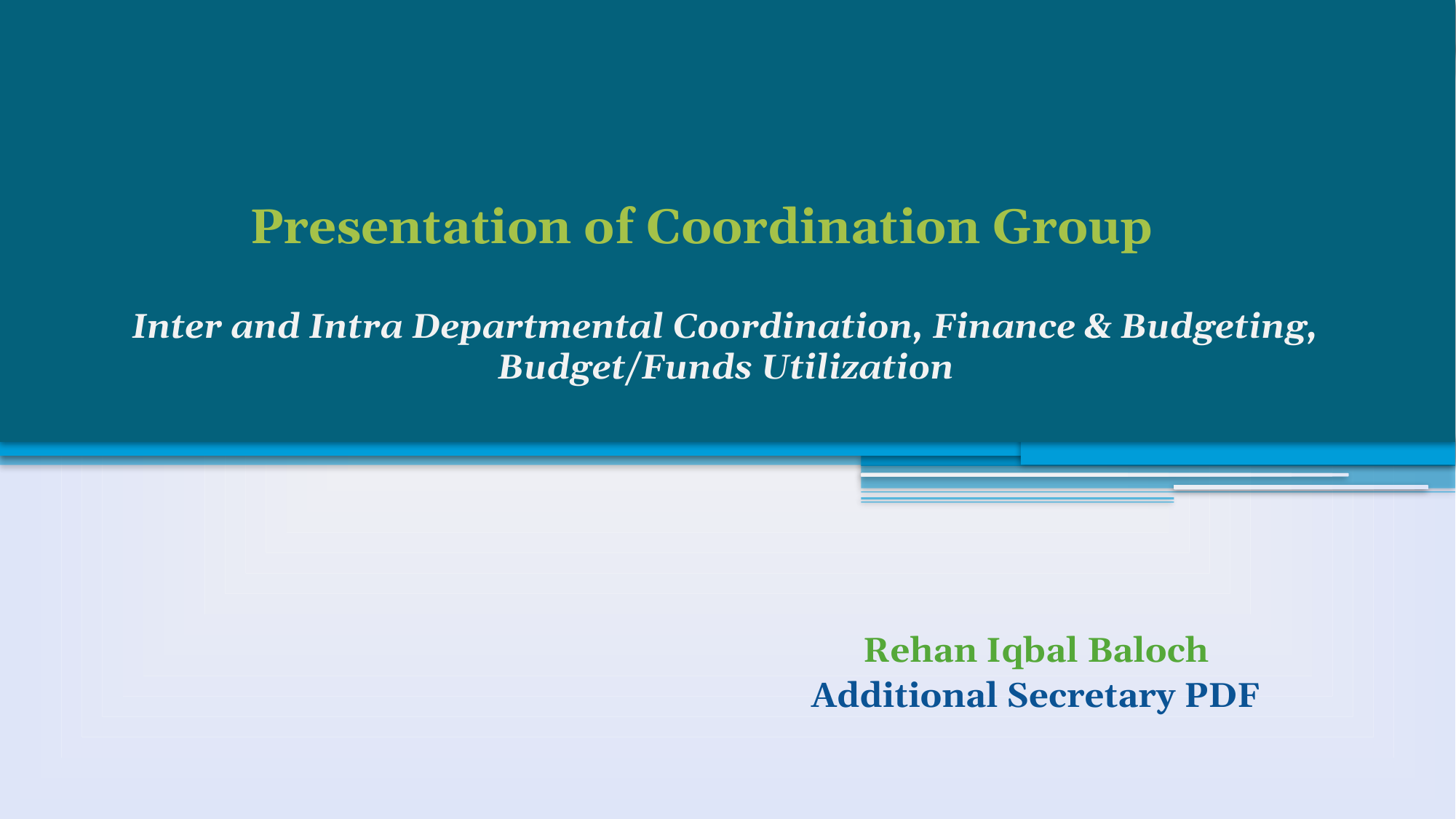

# Presentation of Coordination Group
Inter and Intra Departmental Coordination, Finance & Budgeting, Budget/Funds Utilization

                                                                       Rehan Iqbal Baloch
                                                                       Additional Secretary PDF